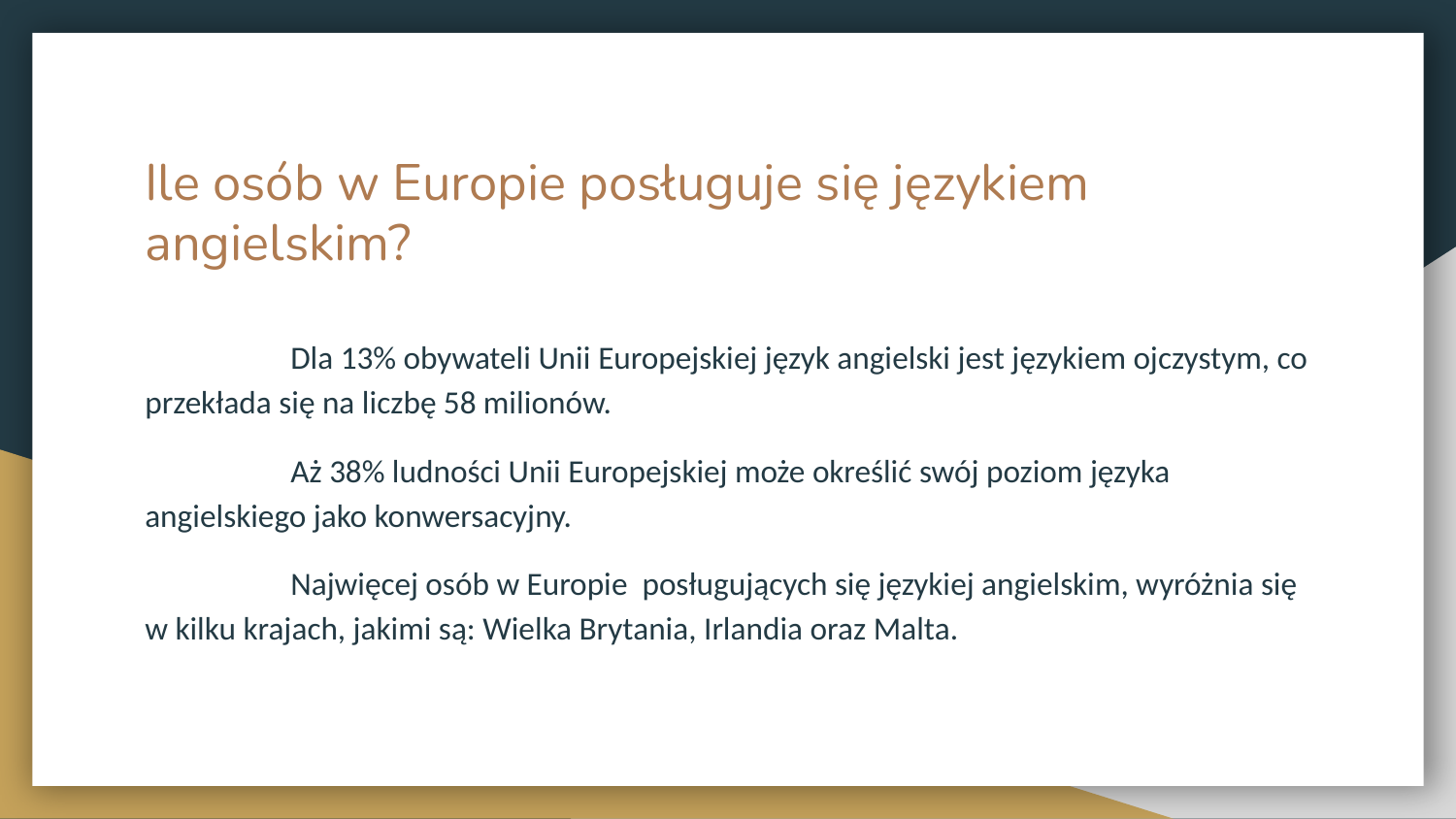

# Ile osób w Europie posługuje się językiem angielskim?
	Dla 13% obywateli Unii Europejskiej język angielski jest językiem ojczystym, co przekłada się na liczbę 58 milionów.
	Aż 38% ludności Unii Europejskiej może określić swój poziom języka angielskiego jako konwersacyjny.
	Najwięcej osób w Europie  posługujących się językiej angielskim, wyróżnia się w kilku krajach, jakimi są: Wielka Brytania, Irlandia oraz Malta.